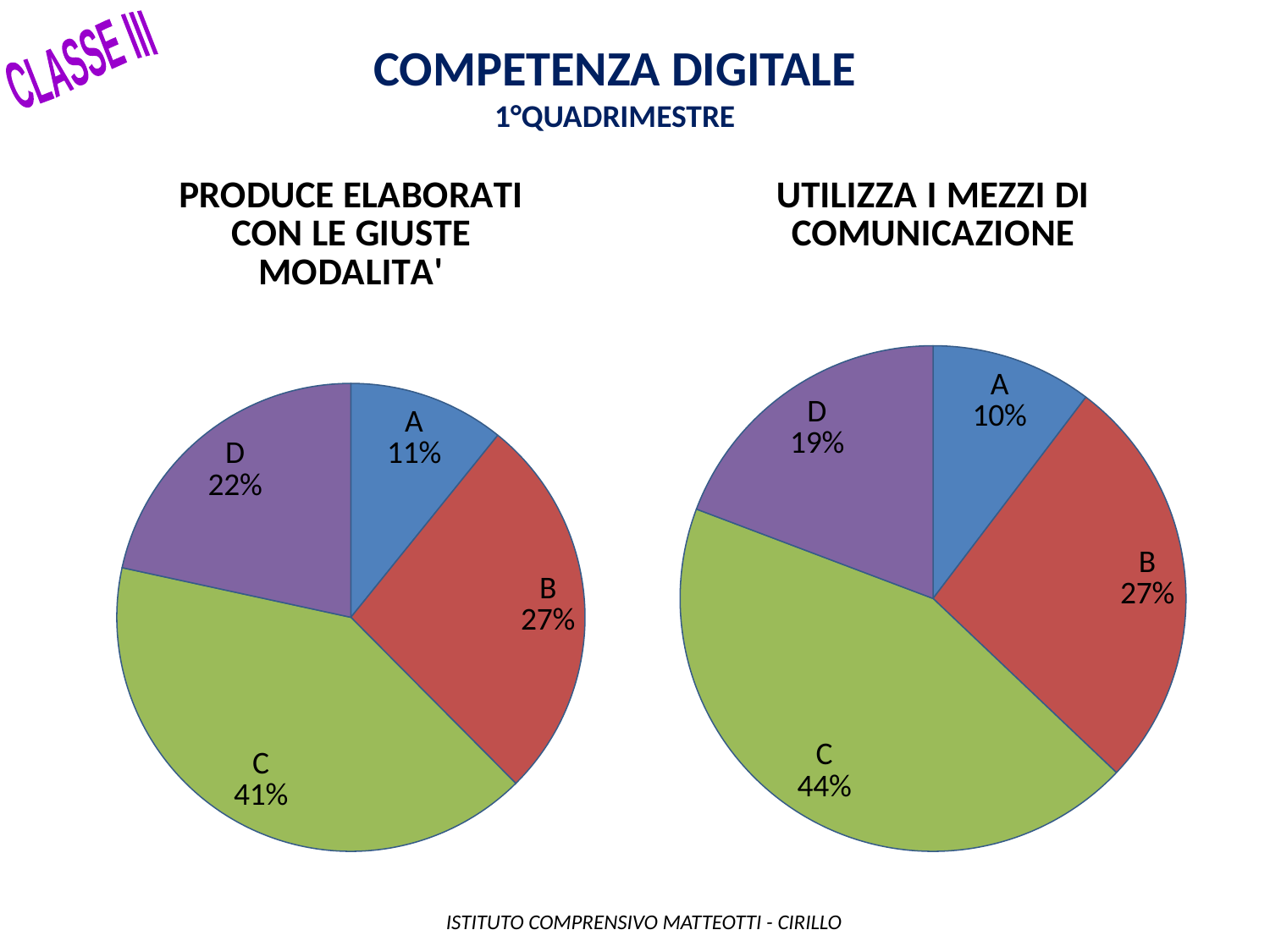

Competenza digitale
1°QUADRIMESTRE
CLASSE III

### Chart: PRODUCE ELABORATI CON LE GIUSTE MODALITA'

| Category |  |
|---|---|
| A | 23.0 |
| B | 57.0 |
| C | 87.0 |
| D | 46.0 |

### Chart: UTILIZZA I MEZZI DI COMUNICAZIONE

| Category |  |
|---|---|
| A | 22.0 |
| B | 57.0 |
| C | 93.0 |
| D | 41.0 |
 ISTITUTO COMPRENSIVO MATTEOTTI - CIRILLO